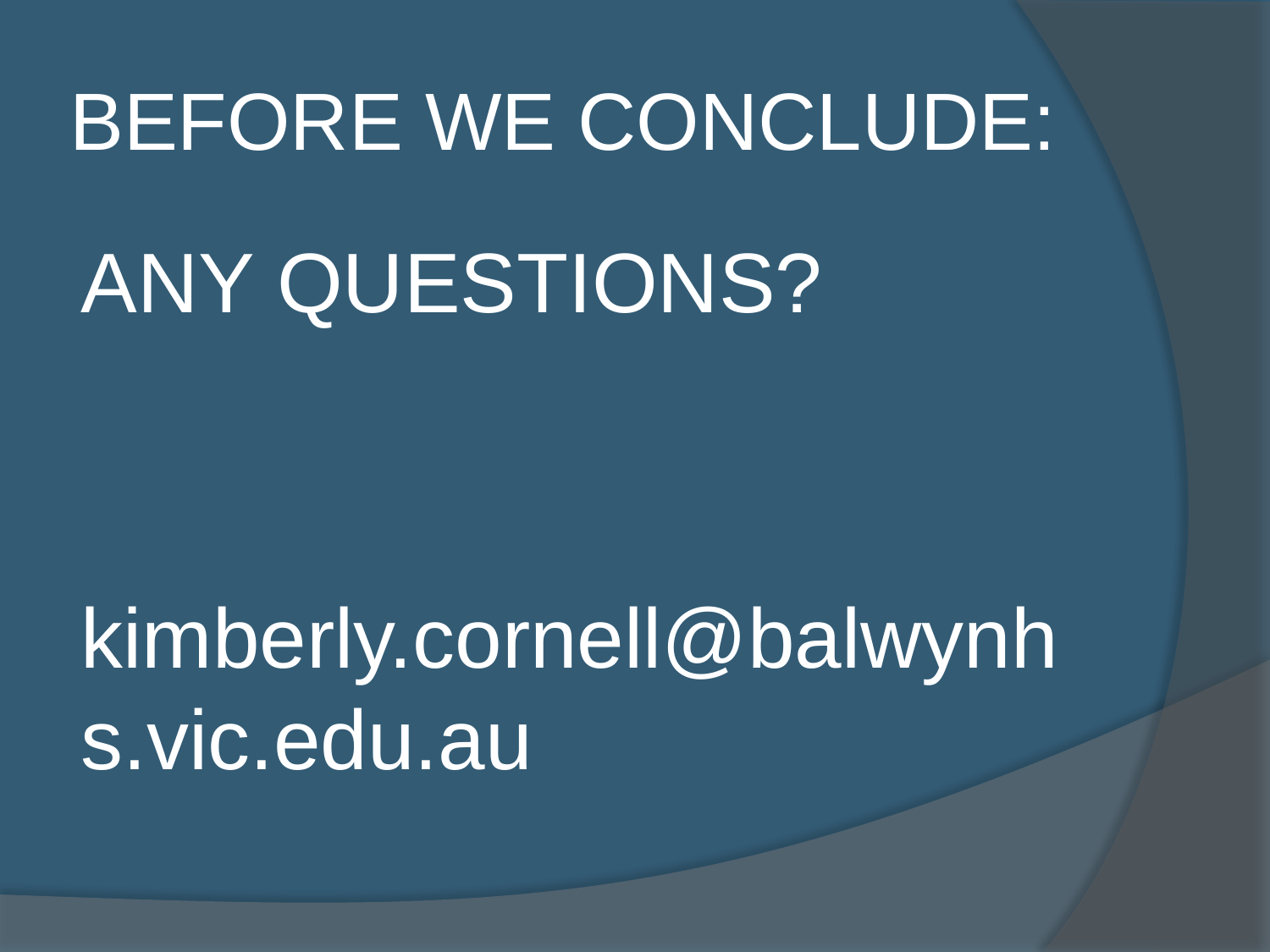

# BEFORE WE CONCLUDE:
ANY QUESTIONS?

kimberly.cornell@balwynhs.vic.edu.au